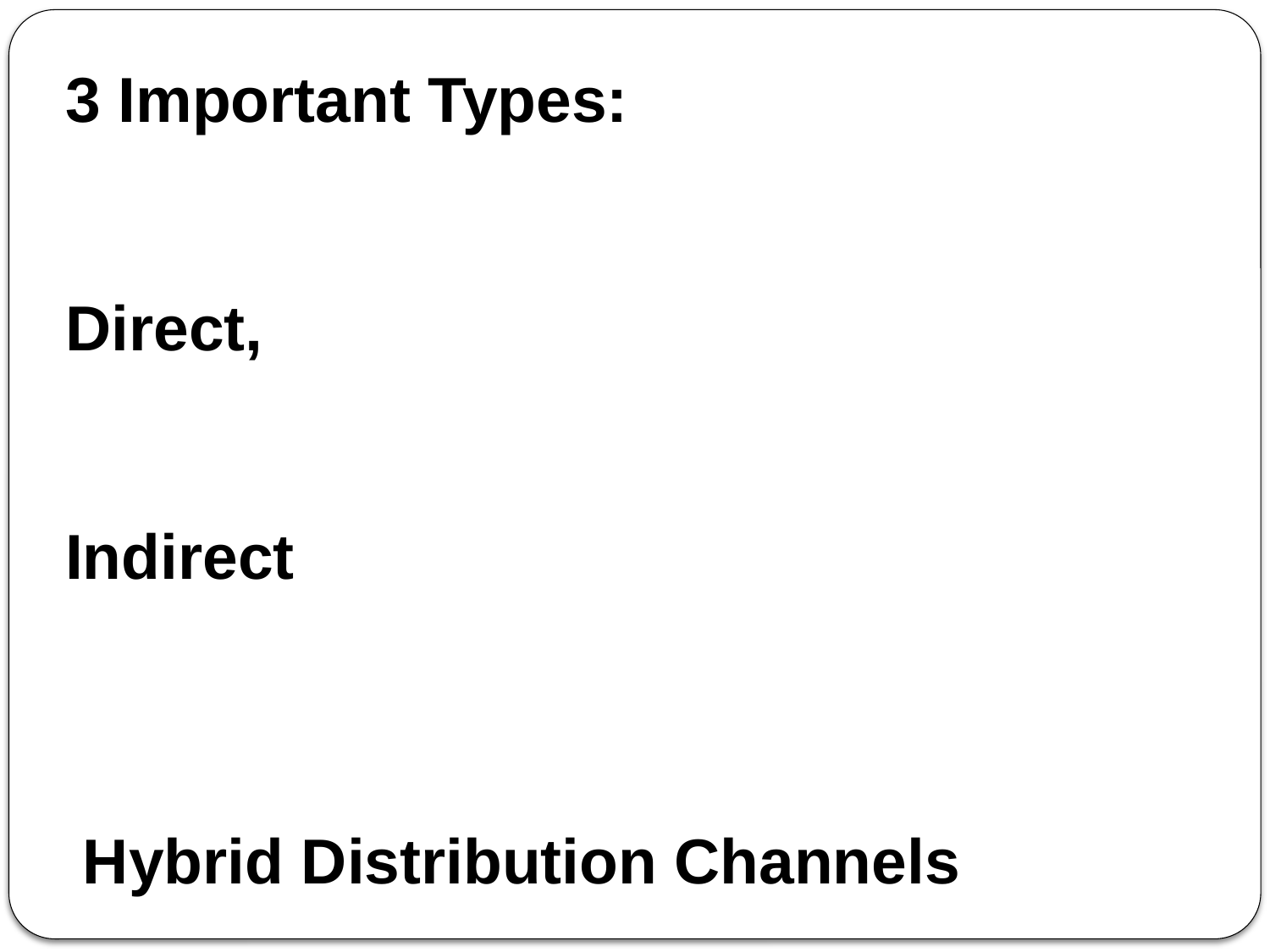

3 Important Types:

Direct,

Indirect

 Hybrid Distribution Channels